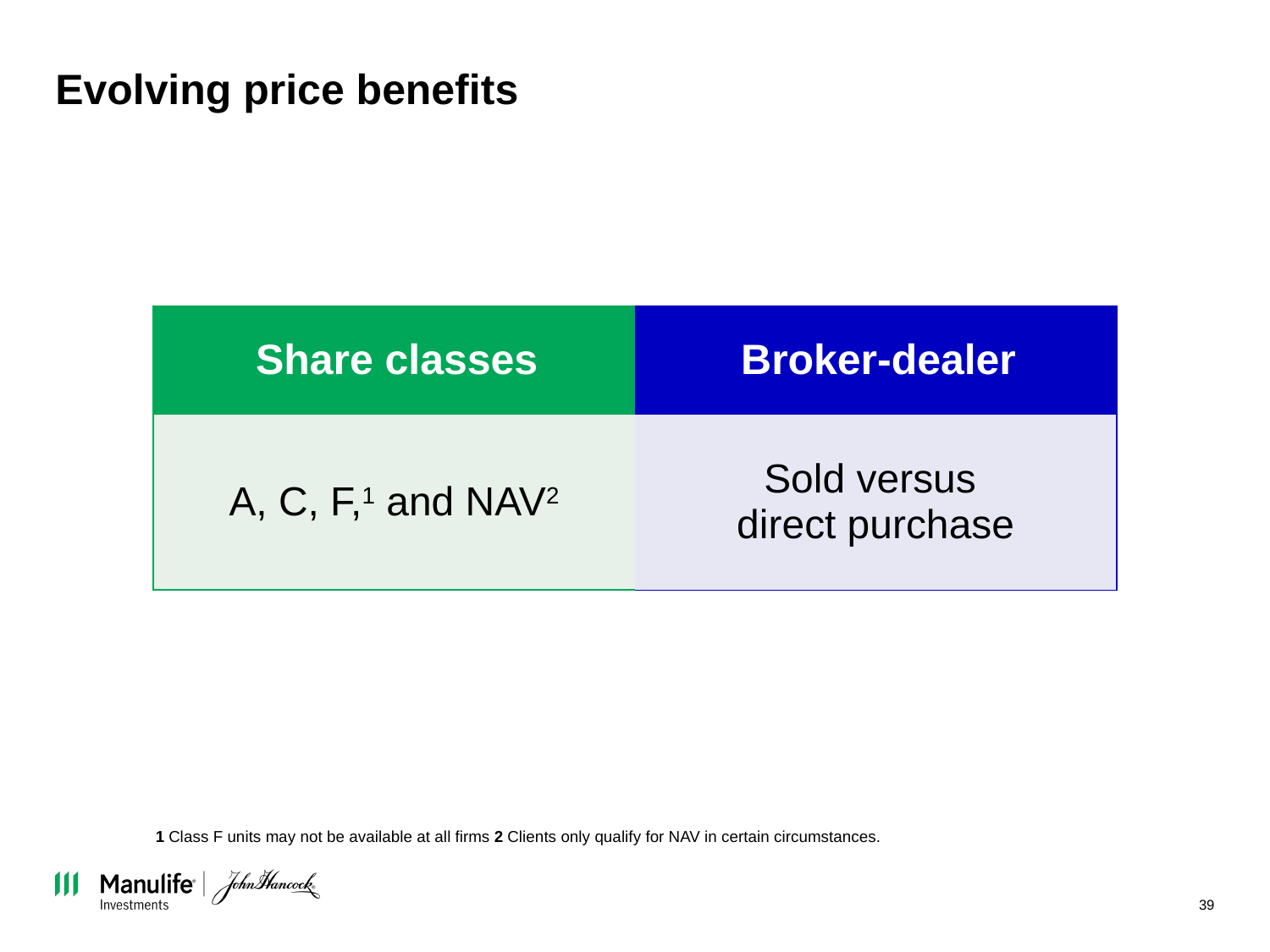

# Evolving price benefits
| Share classes | Broker-dealer |
| --- | --- |
| A, C, F,1 and NAV2 | Sold versus direct purchase |
1 Class F units may not be available at all firms 2 Clients only qualify for NAV in certain circumstances.
39
THIS MATERIAL IS FOR INSTITUTIONAL/BROKER-DEALER USE ONLY. NOT FOR DISTRIBUTION OR USE WITH THE PUBLIC.